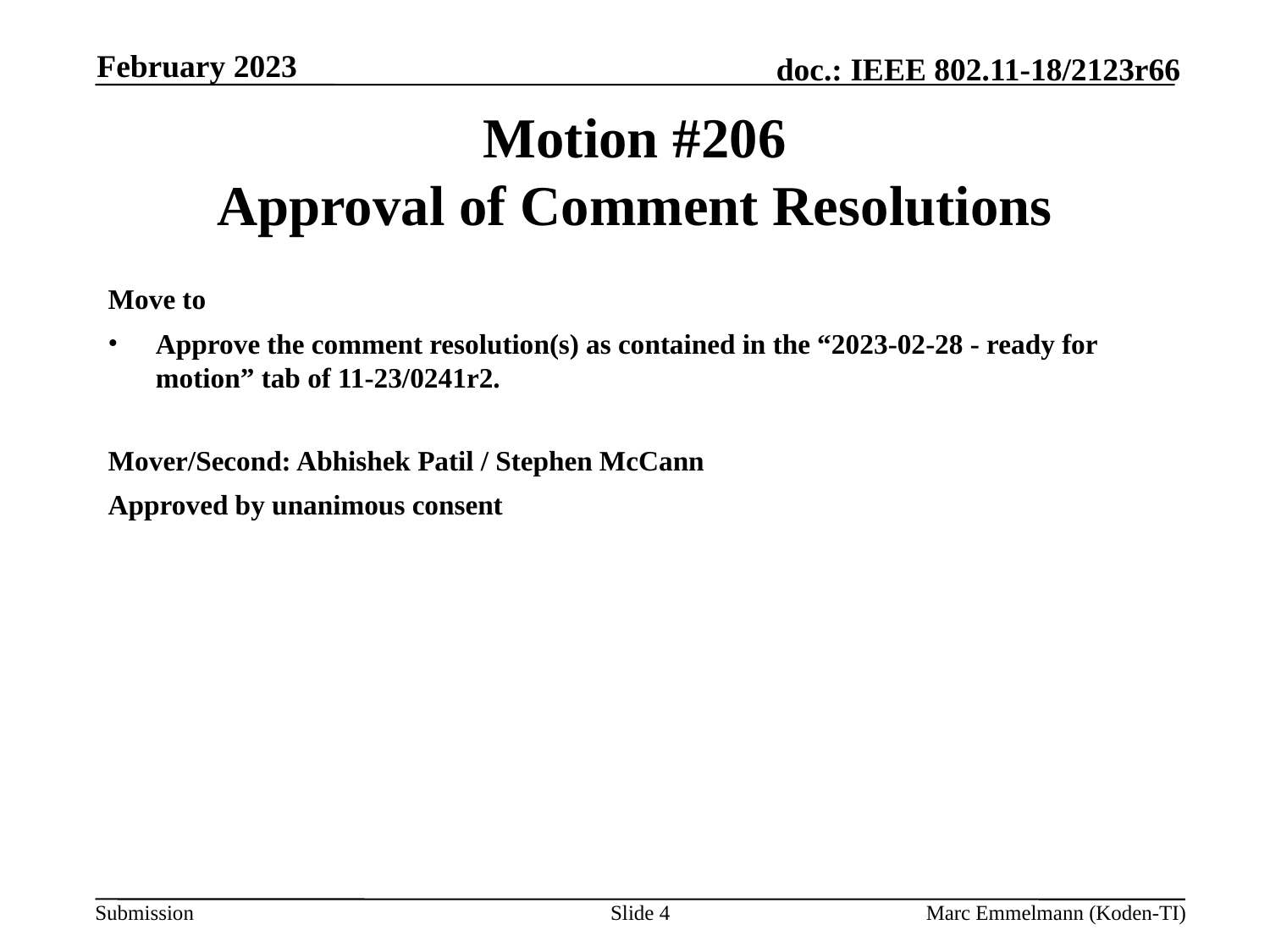

February 2023
# Motion #206 Approval of Comment Resolutions
Move to
Approve the comment resolution(s) as contained in the “2023-02-28 - ready for motion” tab of 11-23/0241r2.

Mover/Second: Abhishek Patil / Stephen McCann
Approved by unanimous consent

Slide 4
Marc Emmelmann (Koden-TI)